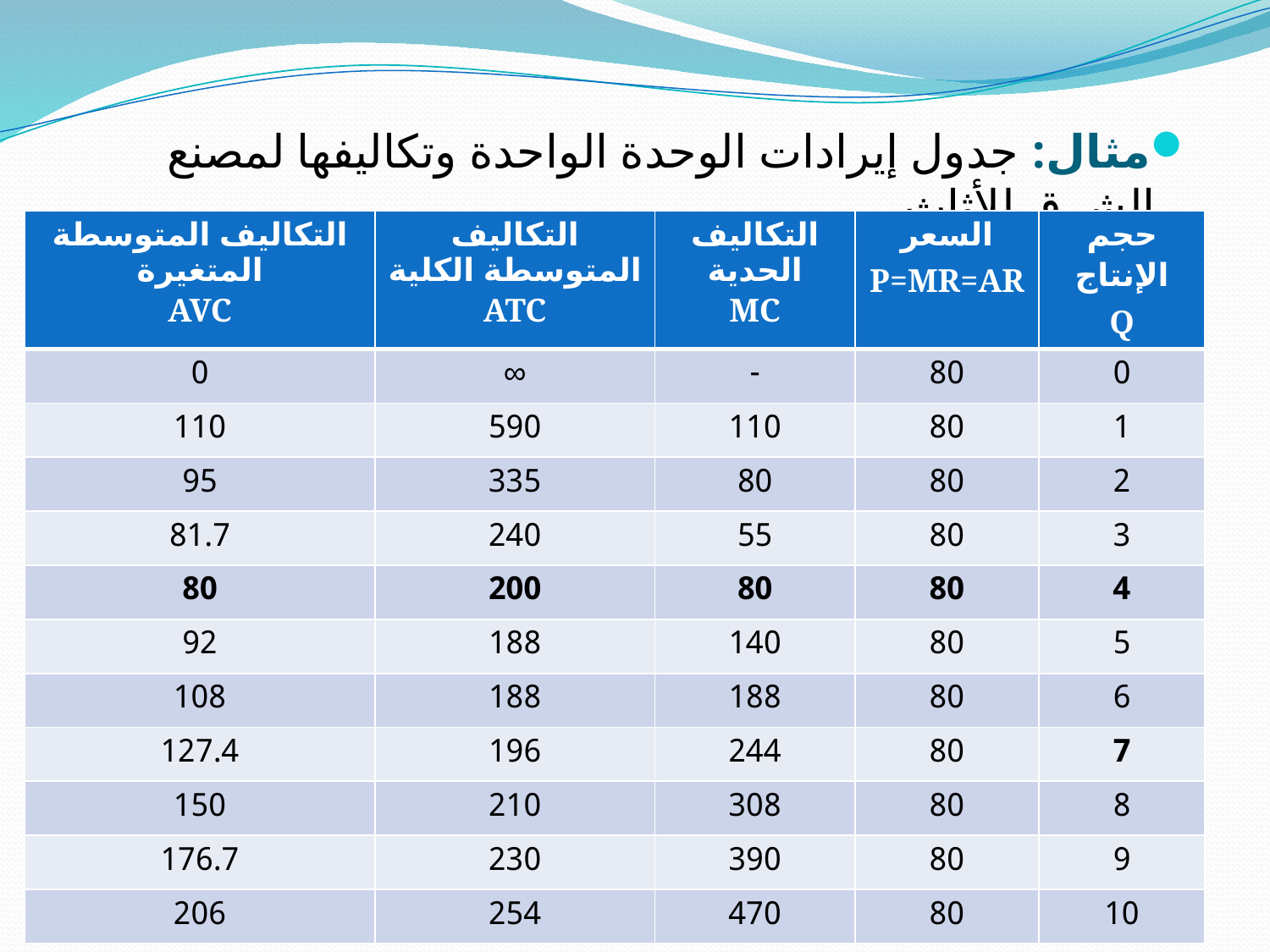

مثال: جدول إيرادات الوحدة الواحدة وتكاليفها لمصنع الشرق للأثاث.

| التكاليف المتوسطة المتغيرة AVC | التكاليف المتوسطة الكلية ATC | التكاليف الحدية MC | السعر P=MR=AR | حجم الإنتاج Q |
| --- | --- | --- | --- | --- |
| 0 | ∞ | - | 80 | 0 |
| 110 | 590 | 110 | 80 | 1 |
| 95 | 335 | 80 | 80 | 2 |
| 81.7 | 240 | 55 | 80 | 3 |
| 80 | 200 | 80 | 80 | 4 |
| 92 | 188 | 140 | 80 | 5 |
| 108 | 188 | 188 | 80 | 6 |
| 127.4 | 196 | 244 | 80 | 7 |
| 150 | 210 | 308 | 80 | 8 |
| 176.7 | 230 | 390 | 80 | 9 |
| 206 | 254 | 470 | 80 | 10 |
28